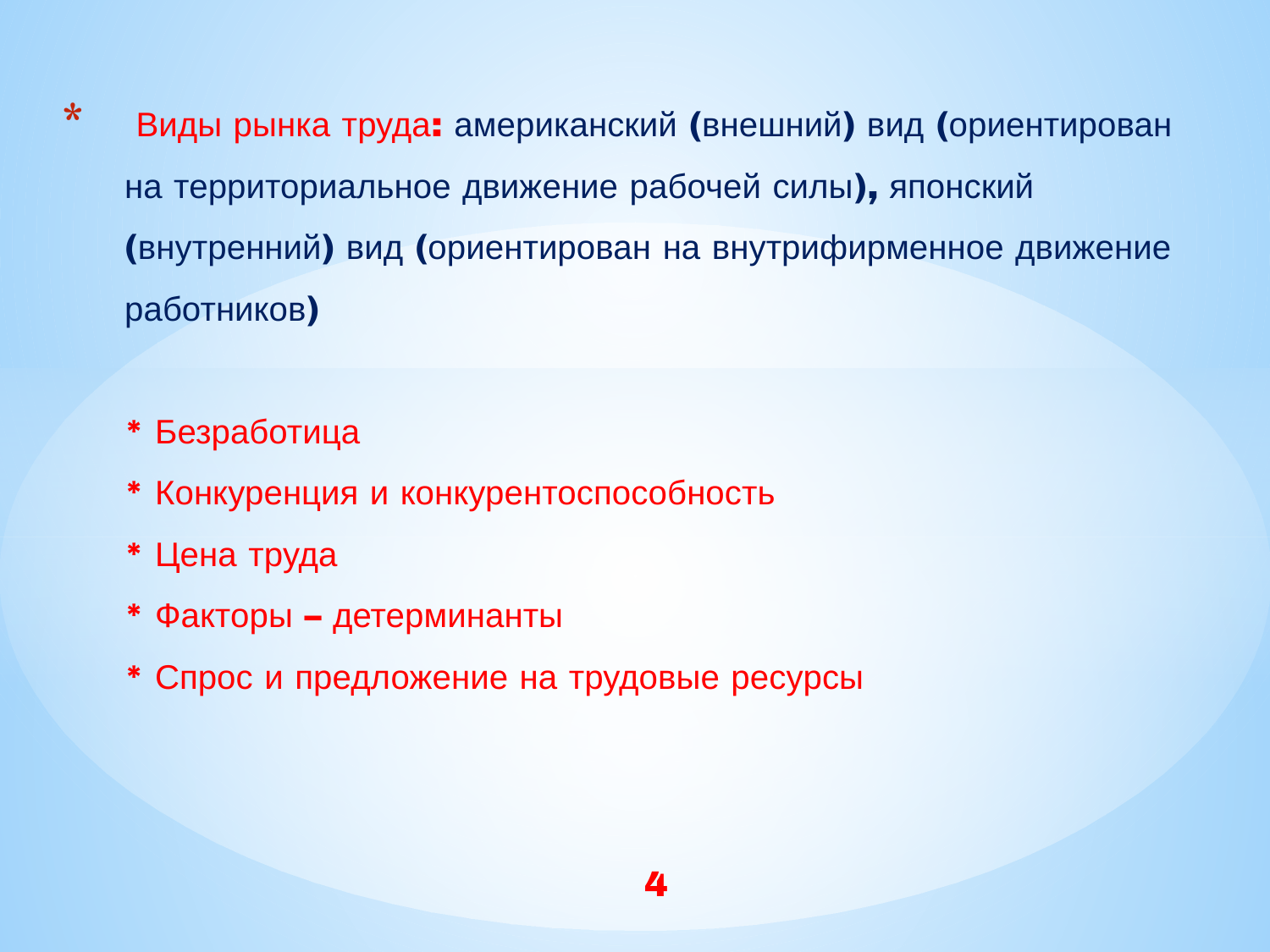

# Виды рынка труда: американский (внешний) вид (ориентирован на территориальное движение рабочей силы), японский (внутренний) вид (ориентирован на внутрифирменное движение работников) * Безработица * Конкуренция и конкурентоспособность * Цена труда * Факторы – детерминанты * Спрос и предложение на трудовые ресурсы

4